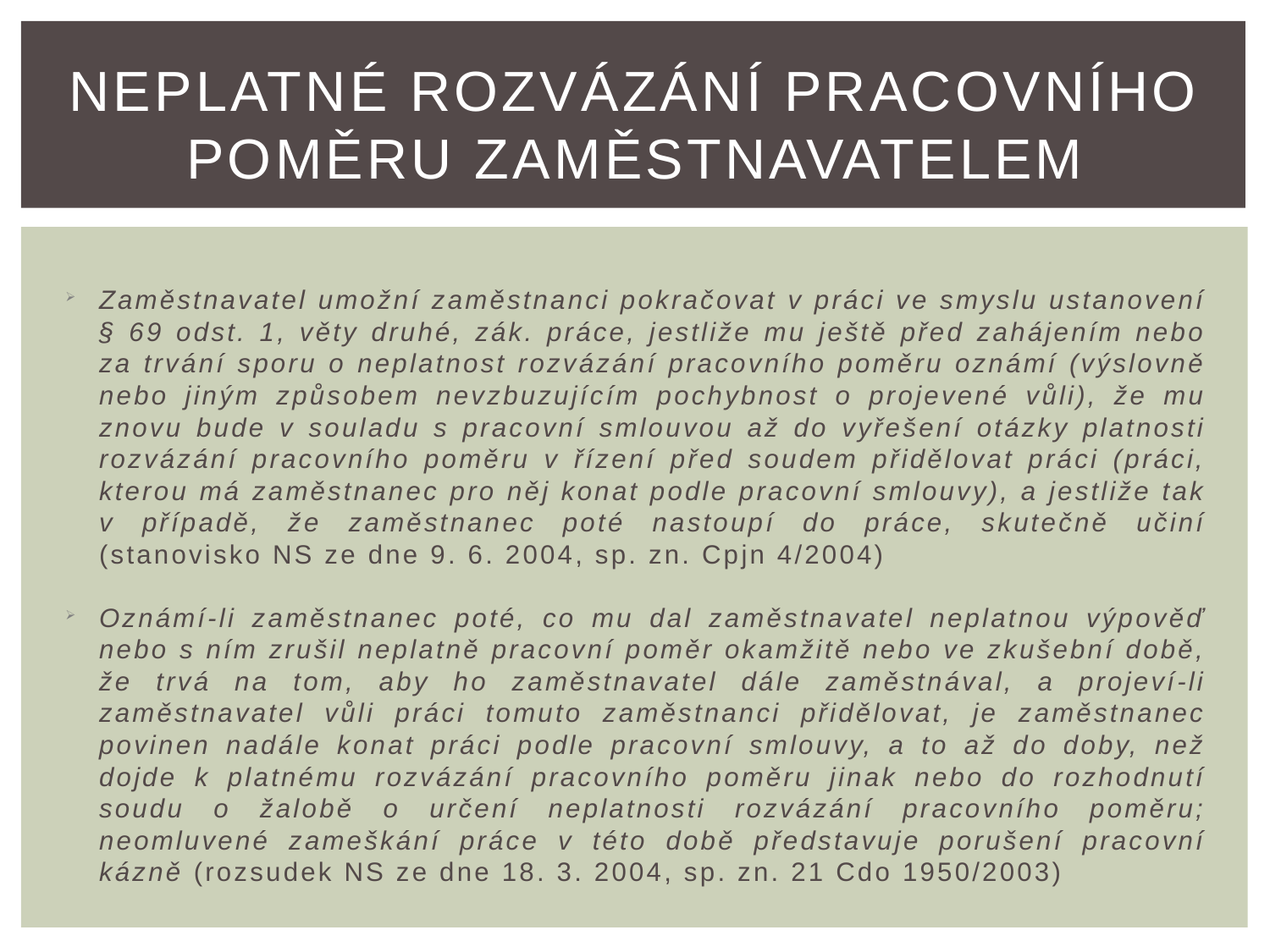

# Neplatné rozvázání pracovního poměru Zaměstnavatelem

Zaměstnavatel umožní zaměstnanci pokračovat v práci ve smyslu ustanovení § 69 odst. 1, věty druhé, zák. práce, jestliže mu ještě před zahájením nebo za trvání sporu o neplatnost rozvázání pracovního poměru oznámí (výslovně nebo jiným způsobem nevzbuzujícím pochybnost o projevené vůli), že mu znovu bude v souladu s pracovní smlouvou až do vyřešení otázky platnosti rozvázání pracovního poměru v řízení před soudem přidělovat práci (práci, kterou má zaměstnanec pro něj konat podle pracovní smlouvy), a jestliže tak v případě, že zaměstnanec poté nastoupí do práce, skutečně učiní (stanovisko NS ze dne 9. 6. 2004, sp. zn. Cpjn 4/2004)

Oznámí-li zaměstnanec poté, co mu dal zaměstnavatel neplatnou výpověď nebo s ním zrušil neplatně pracovní poměr okamžitě nebo ve zkušební době, že trvá na tom, aby ho zaměstnavatel dále zaměstnával, a projeví-li zaměstnavatel vůli práci tomuto zaměstnanci přidělovat, je zaměstnanec povinen nadále konat práci podle pracovní smlouvy, a to až do doby, než dojde k platnému rozvázání pracovního poměru jinak nebo do rozhodnutí soudu o žalobě o určení neplatnosti rozvázání pracovního poměru; neomluvené zameškání práce v této době představuje porušení pracovní kázně (rozsudek NS ze dne 18. 3. 2004, sp. zn. 21 Cdo 1950/2003)